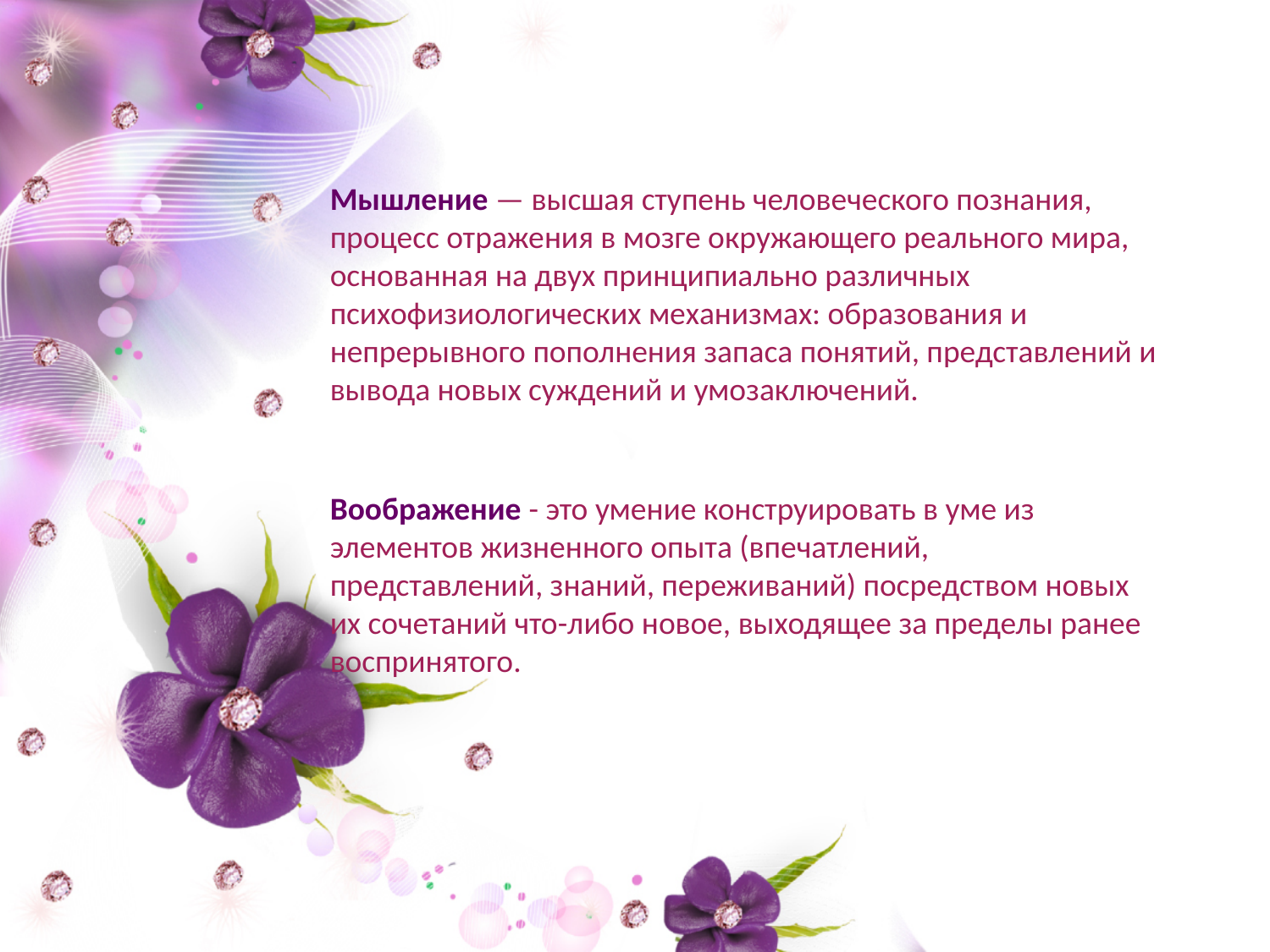

Мышление — высшая ступень человеческого познания, процесс отражения в мозге окружающего реального мира, основанная на двух принципиально различных психофизиологических механизмах: образования и непрерывного пополнения запаса понятий, представлений и вывода новых суждений и умозаключений.

Воображение - это умение конструировать в уме из элементов жизненного опыта (впечатлений, представлений, знаний, переживаний) посредством новых их сочетаний что-либо новое, выходящее за пределы ранее воспринятого.